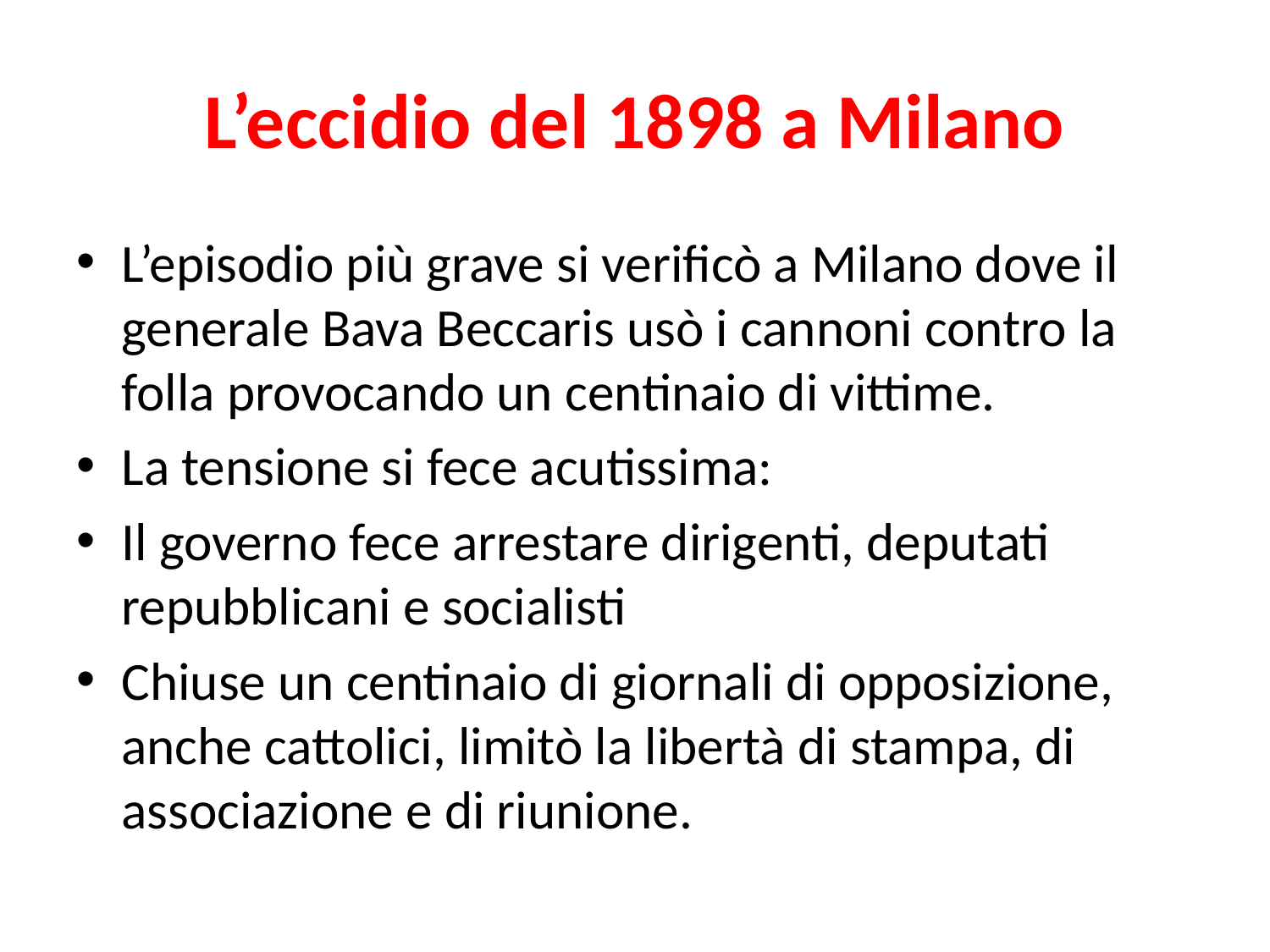

# L’eccidio del 1898 a Milano
L’episodio più grave si verificò a Milano dove il generale Bava Beccaris usò i cannoni contro la folla provocando un centinaio di vittime.
La tensione si fece acutissima:
Il governo fece arrestare dirigenti, deputati repubblicani e socialisti
Chiuse un centinaio di giornali di opposizione, anche cattolici, limitò la libertà di stampa, di associazione e di riunione.